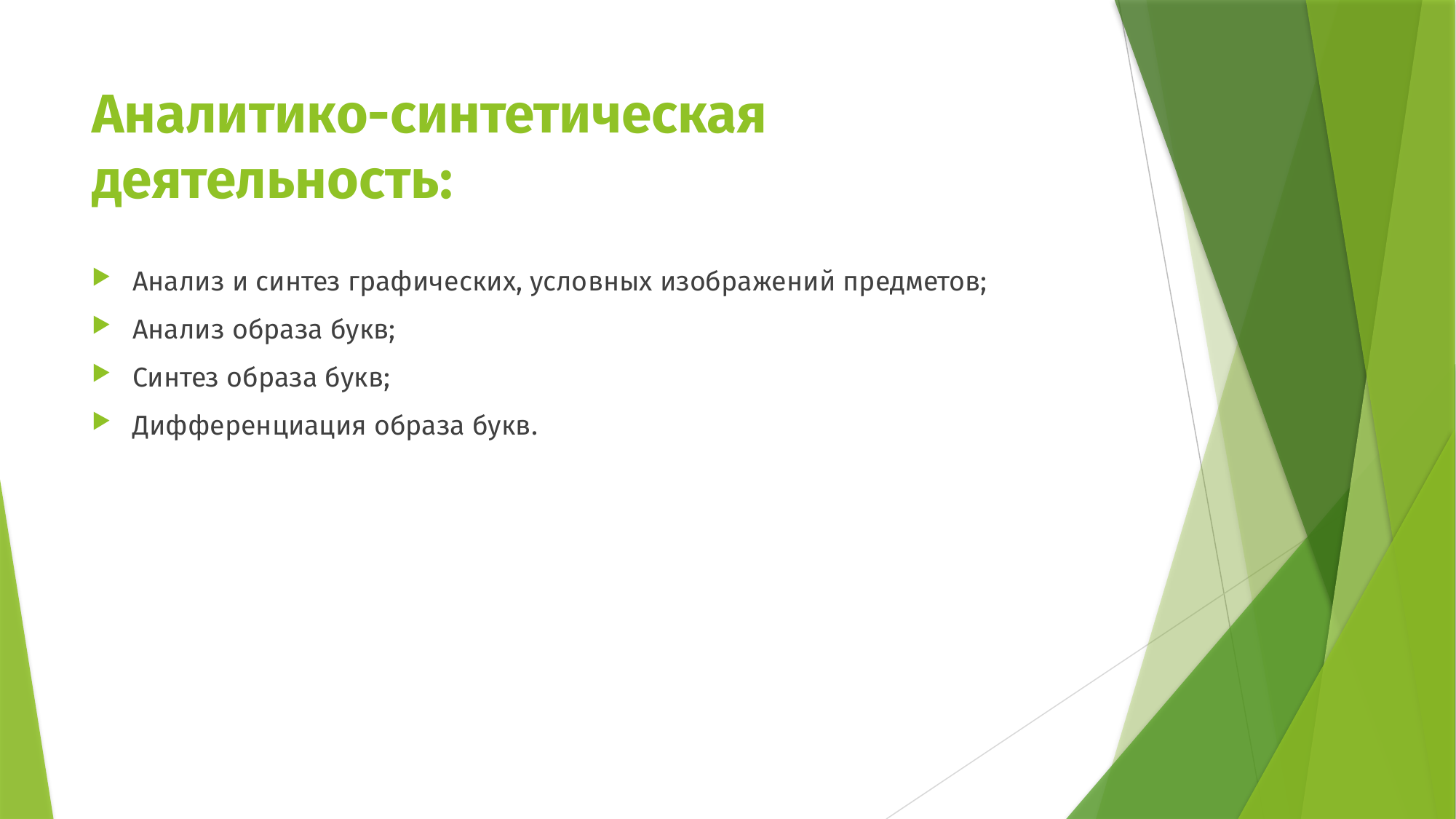

# Аналитико-синтетическая деятельность:
Анализ и синтез графических, условных изображений предметов;
Анализ образа букв;
Синтез образа букв;
Дифференциация образа букв.